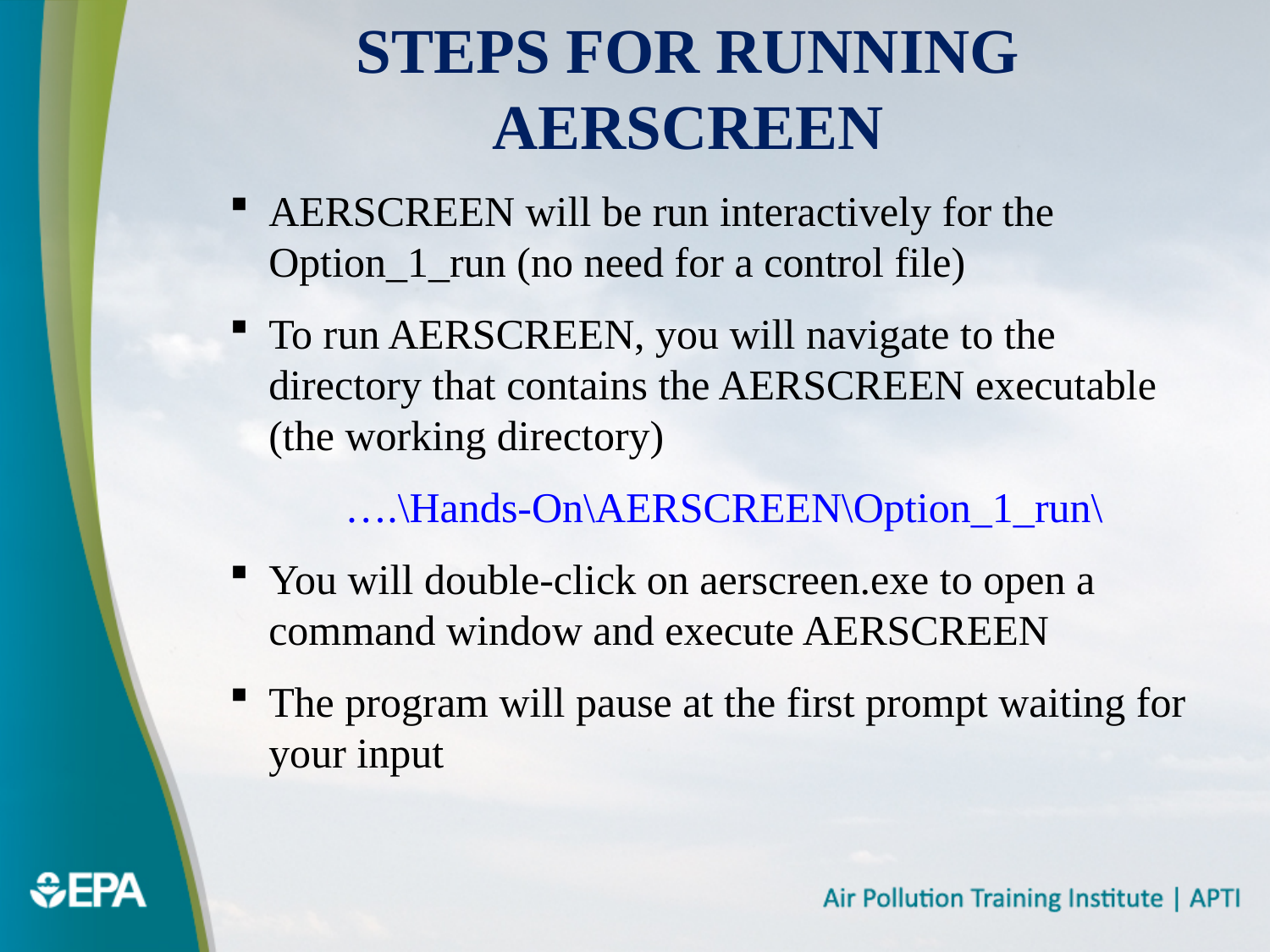

# Steps for Running AERSCREEN
AERSCREEN will be run interactively for the Option_1_run (no need for a control file)
To run AERSCREEN, you will navigate to the directory that contains the AERSCREEN executable (the working directory)
….\Hands-On\AERSCREEN\Option_1_run\
You will double-click on aerscreen.exe to open a command window and execute AERSCREEN
The program will pause at the first prompt waiting for your input